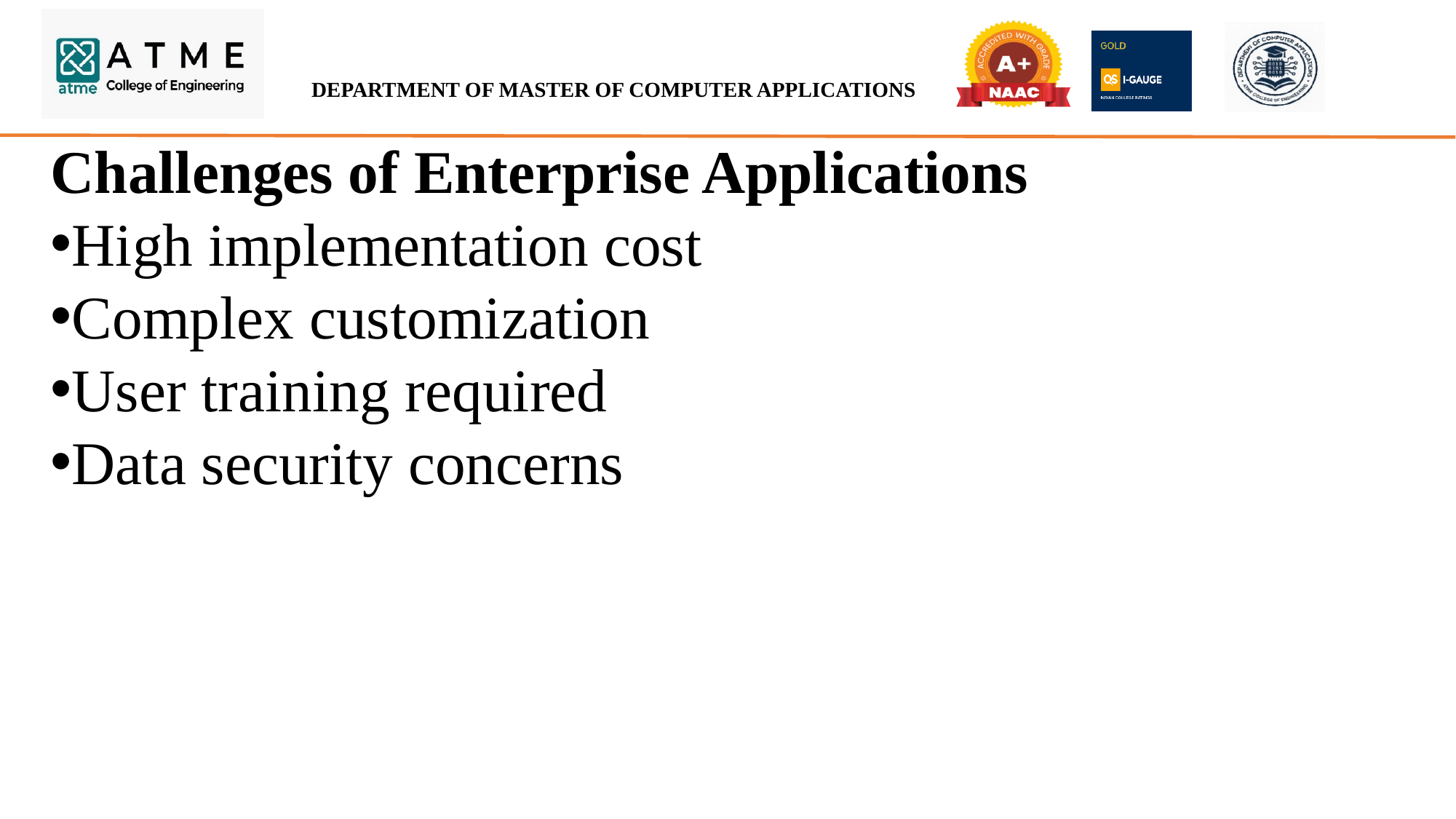

Challenges of Enterprise Applications
High implementation cost
Complex customization
User training required
Data security concerns